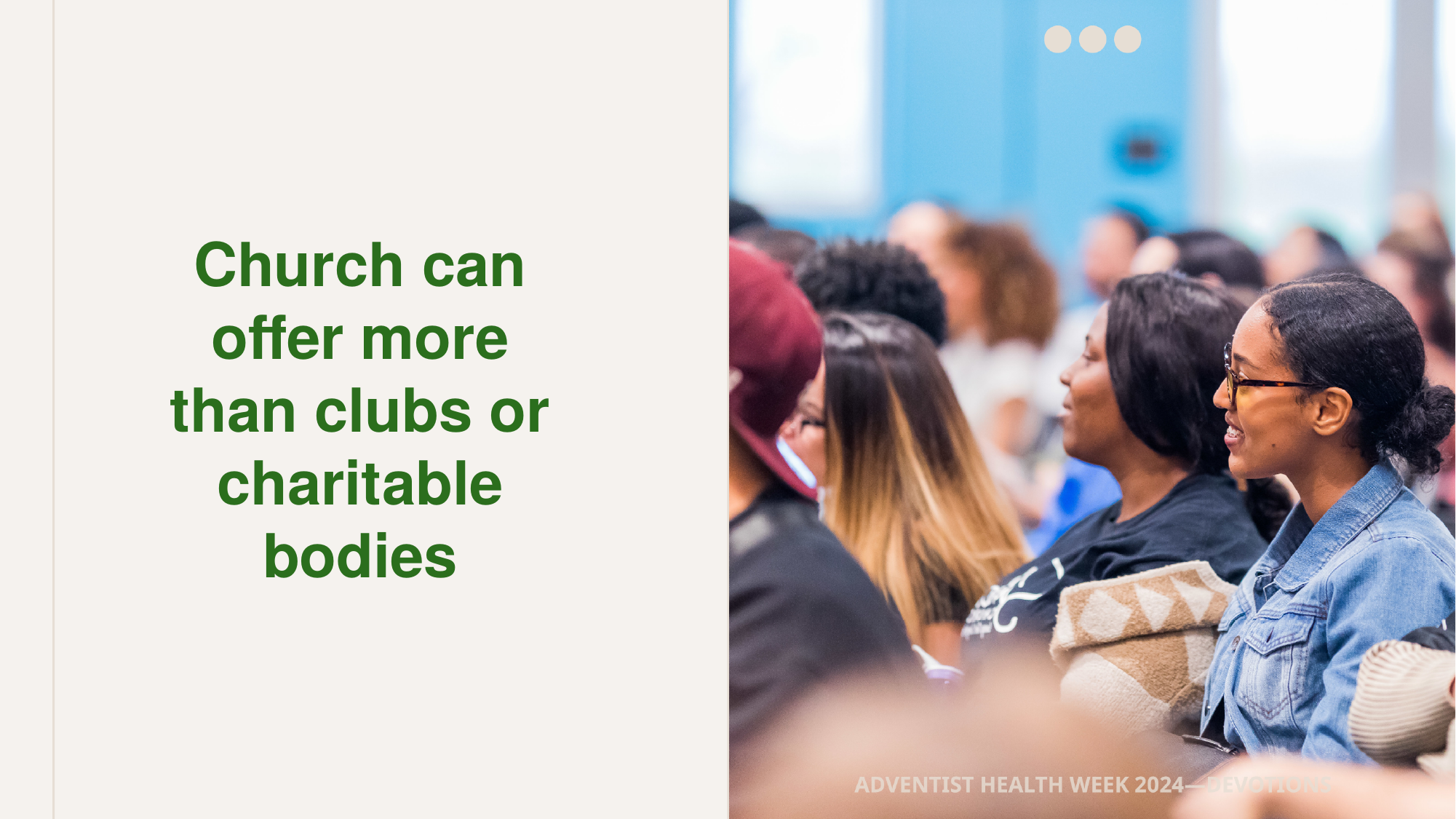

Church can offer more than clubs or charitable bodies